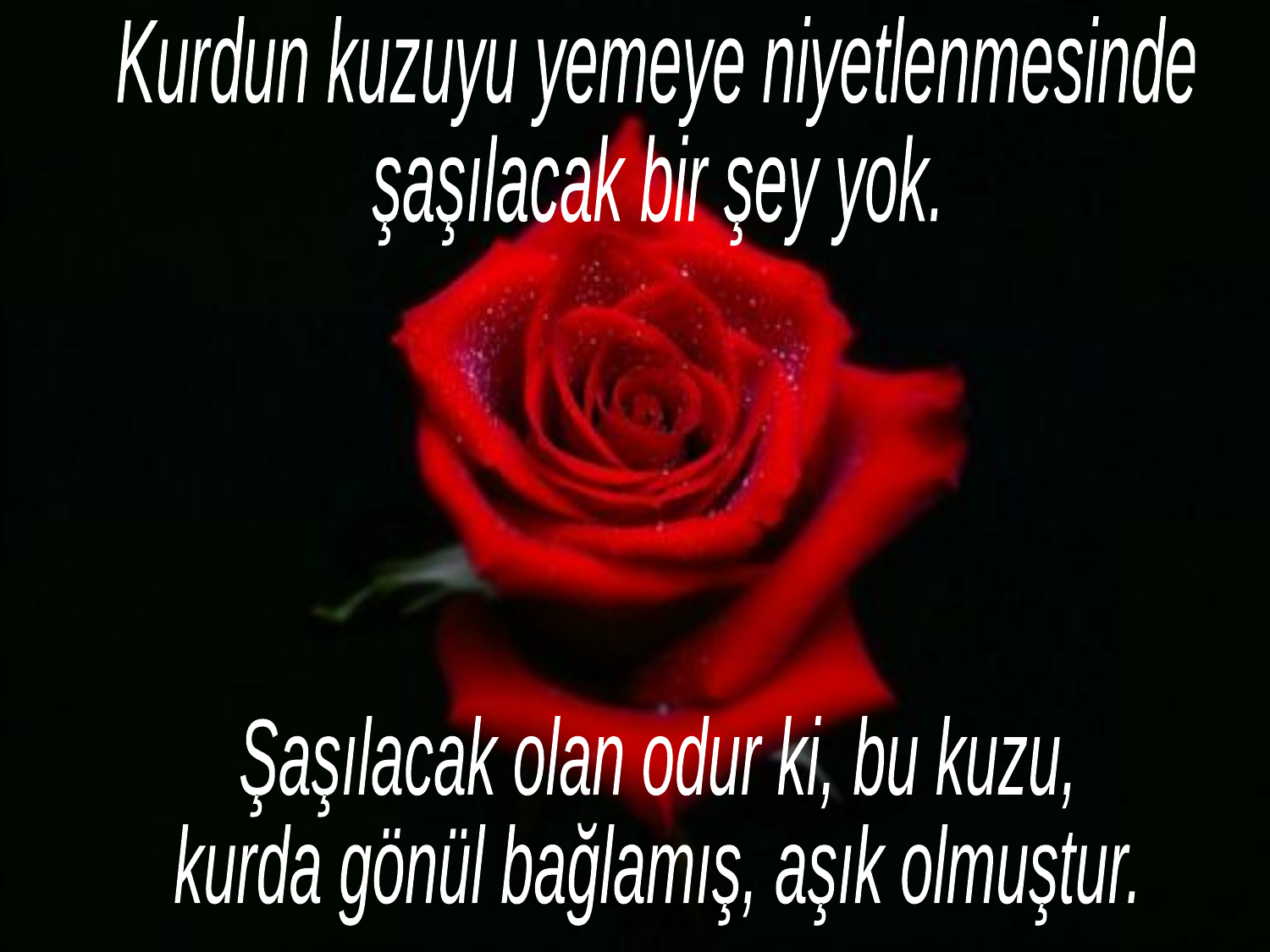

Kurdun kuzuyu yemeye niyetlenmesinde
şaşılacak bir şey yok.
Şaşılacak olan odur ki, bu kuzu,
kurda gönül bağlamış, aşık olmuştur.